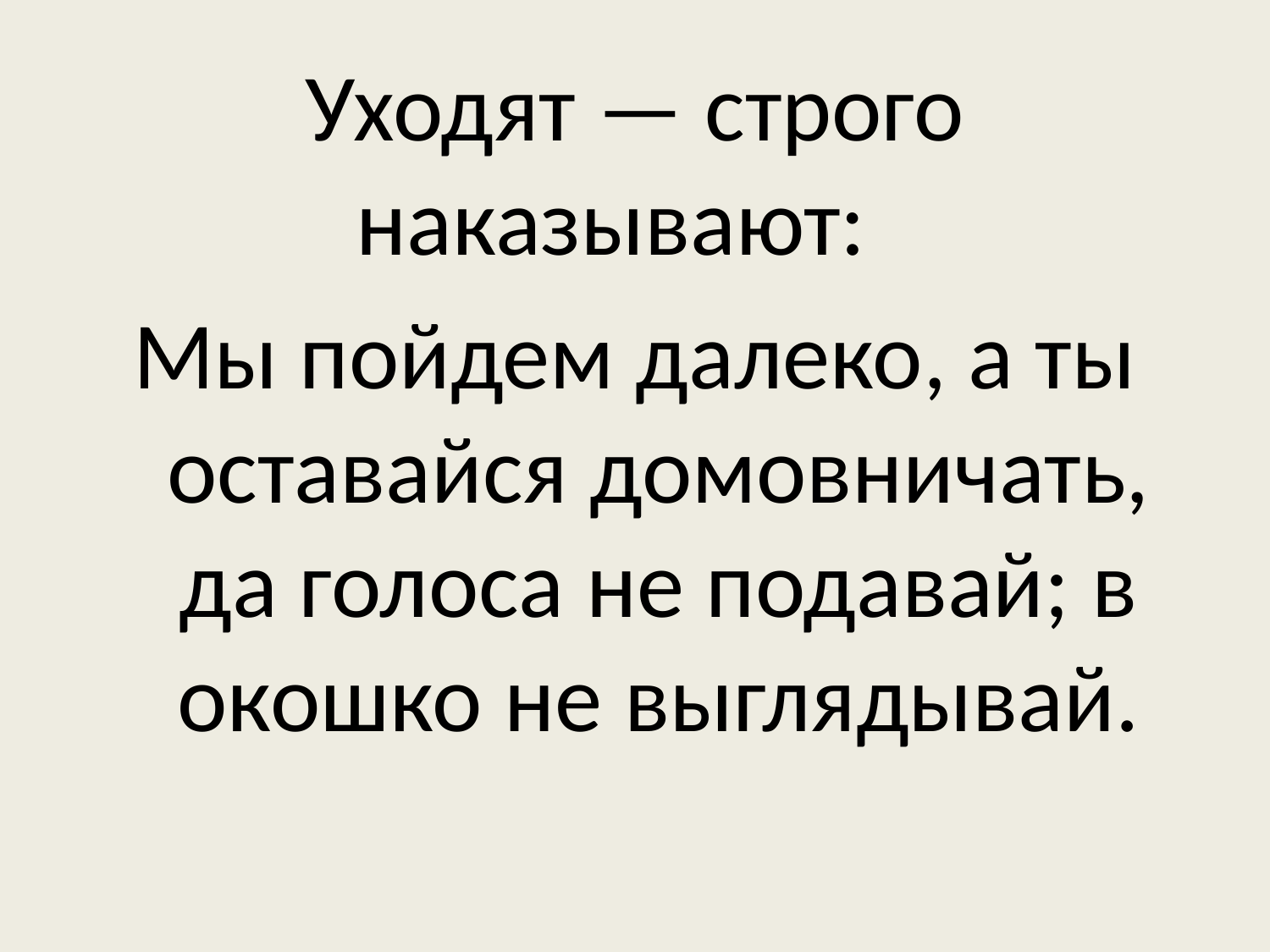

Уходят — строго наказывают:
Мы пойдем далеко, а ты оставайся домовничать, да голоса не подавай; в окошко не выглядывай.